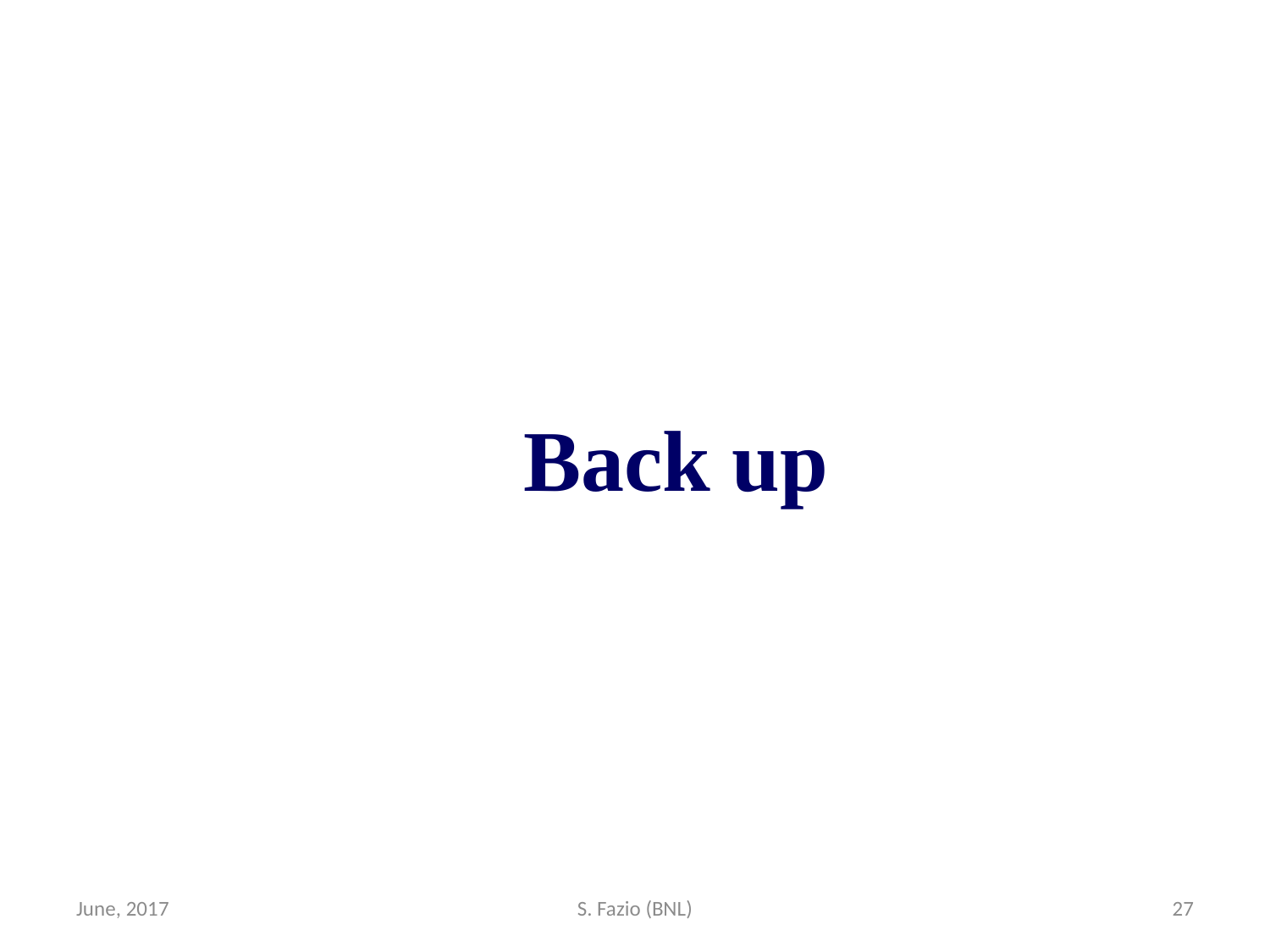

Back up
June, 2017
S. Fazio (BNL)
27